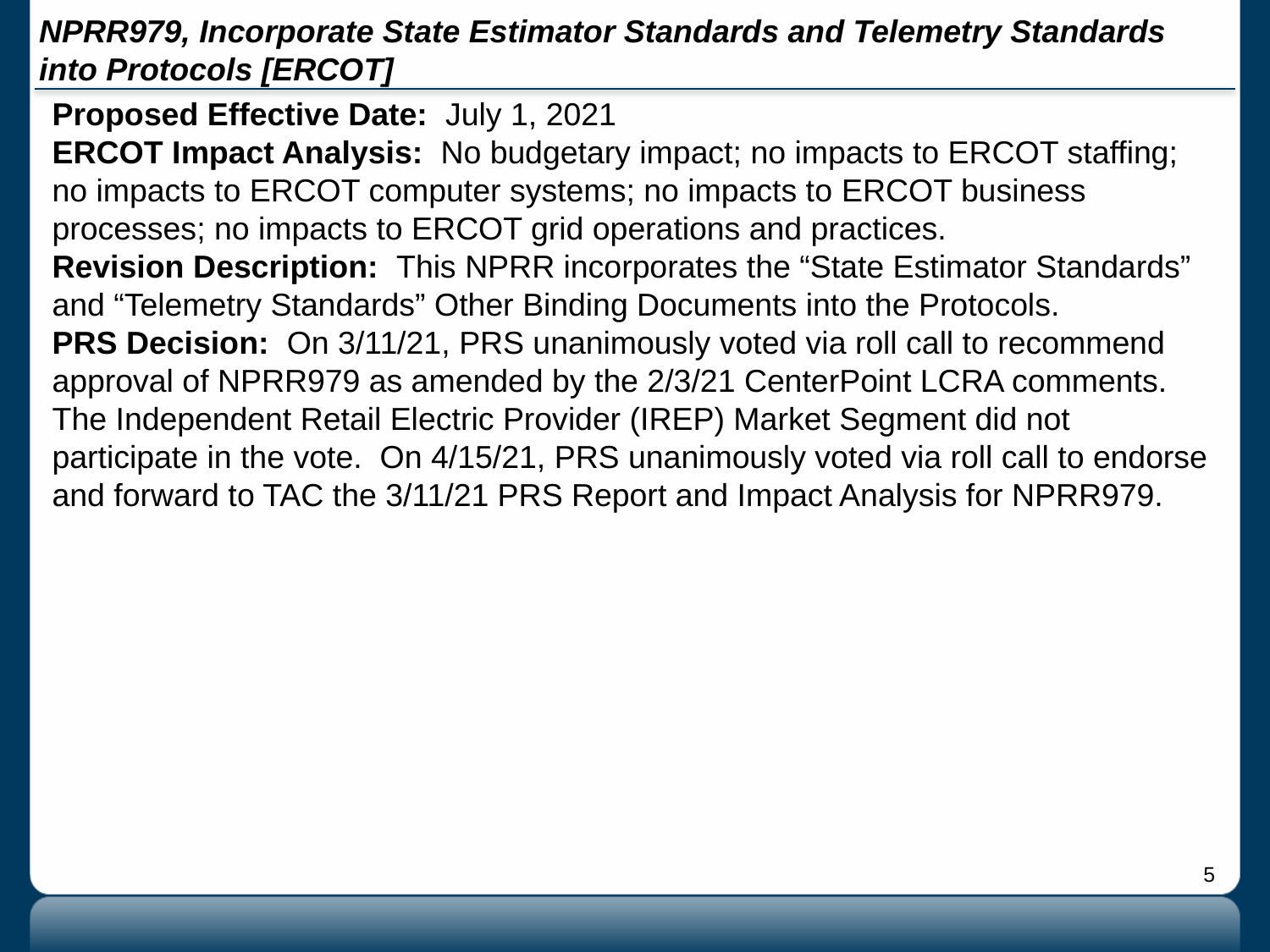

# NPRR979, Incorporate State Estimator Standards and Telemetry Standards into Protocols [ERCOT]
Proposed Effective Date:  July 1, 2021
ERCOT Impact Analysis:  No budgetary impact; no impacts to ERCOT staffing; no impacts to ERCOT computer systems; no impacts to ERCOT business processes; no impacts to ERCOT grid operations and practices.
Revision Description:  This NPRR incorporates the “State Estimator Standards” and “Telemetry Standards” Other Binding Documents into the Protocols.
PRS Decision:  On 3/11/21, PRS unanimously voted via roll call to recommend approval of NPRR979 as amended by the 2/3/21 CenterPoint LCRA comments.  The Independent Retail Electric Provider (IREP) Market Segment did not participate in the vote.  On 4/15/21, PRS unanimously voted via roll call to endorse and forward to TAC the 3/11/21 PRS Report and Impact Analysis for NPRR979.